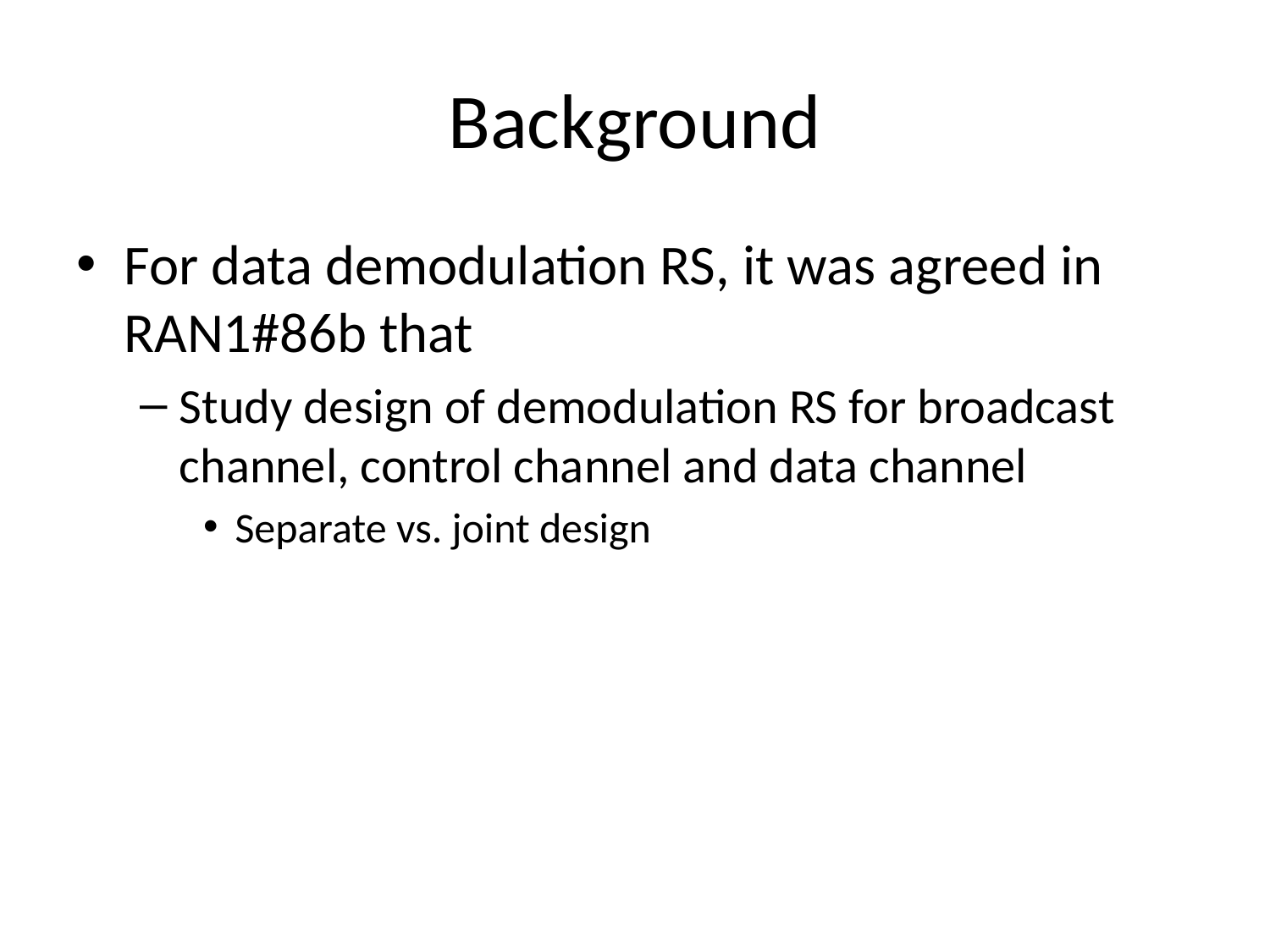

# Background
For data demodulation RS, it was agreed in RAN1#86b that
Study design of demodulation RS for broadcast channel, control channel and data channel
Separate vs. joint design